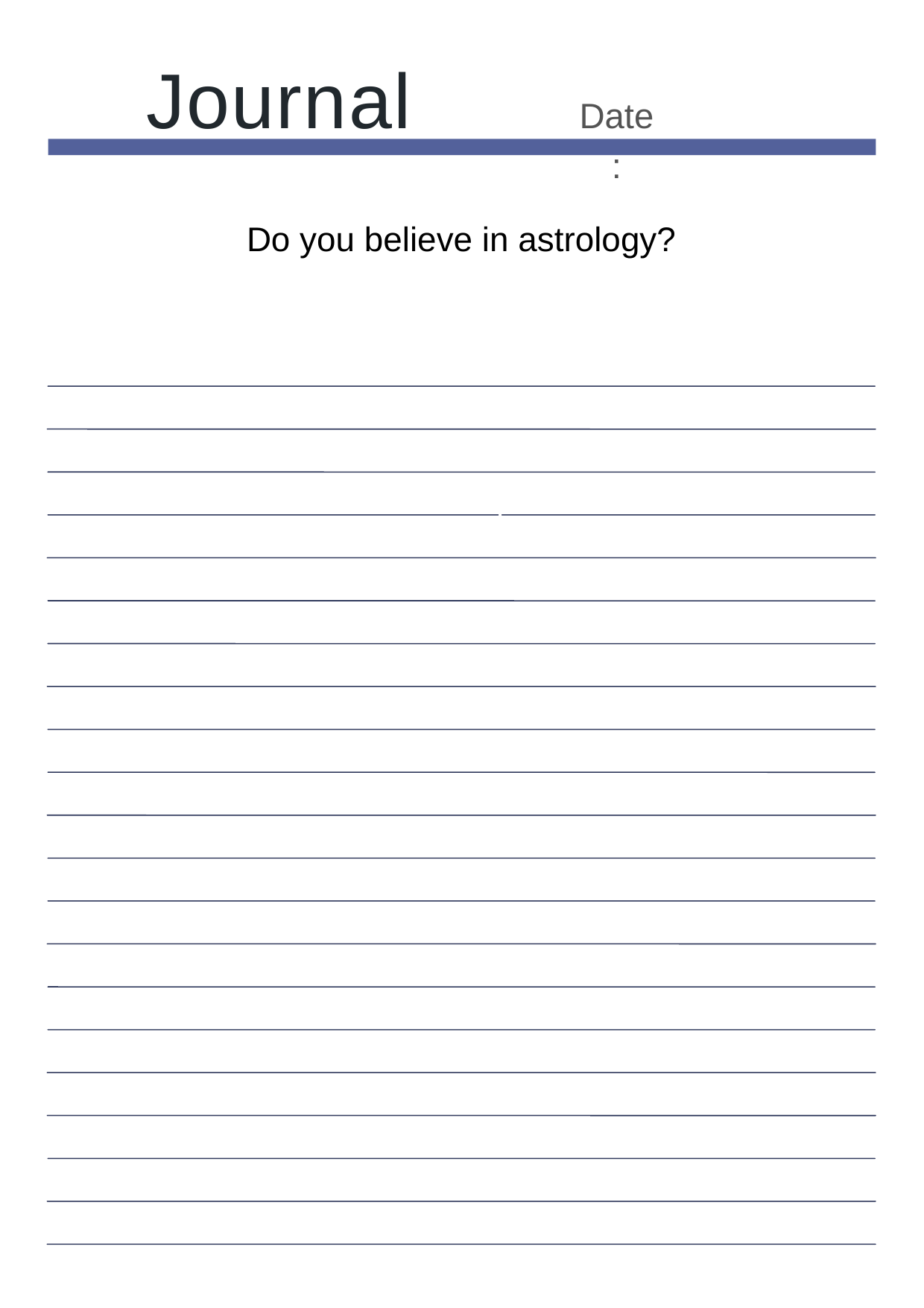

Journal
Date:

Do you believe in astrology?

Journal Prompt Here